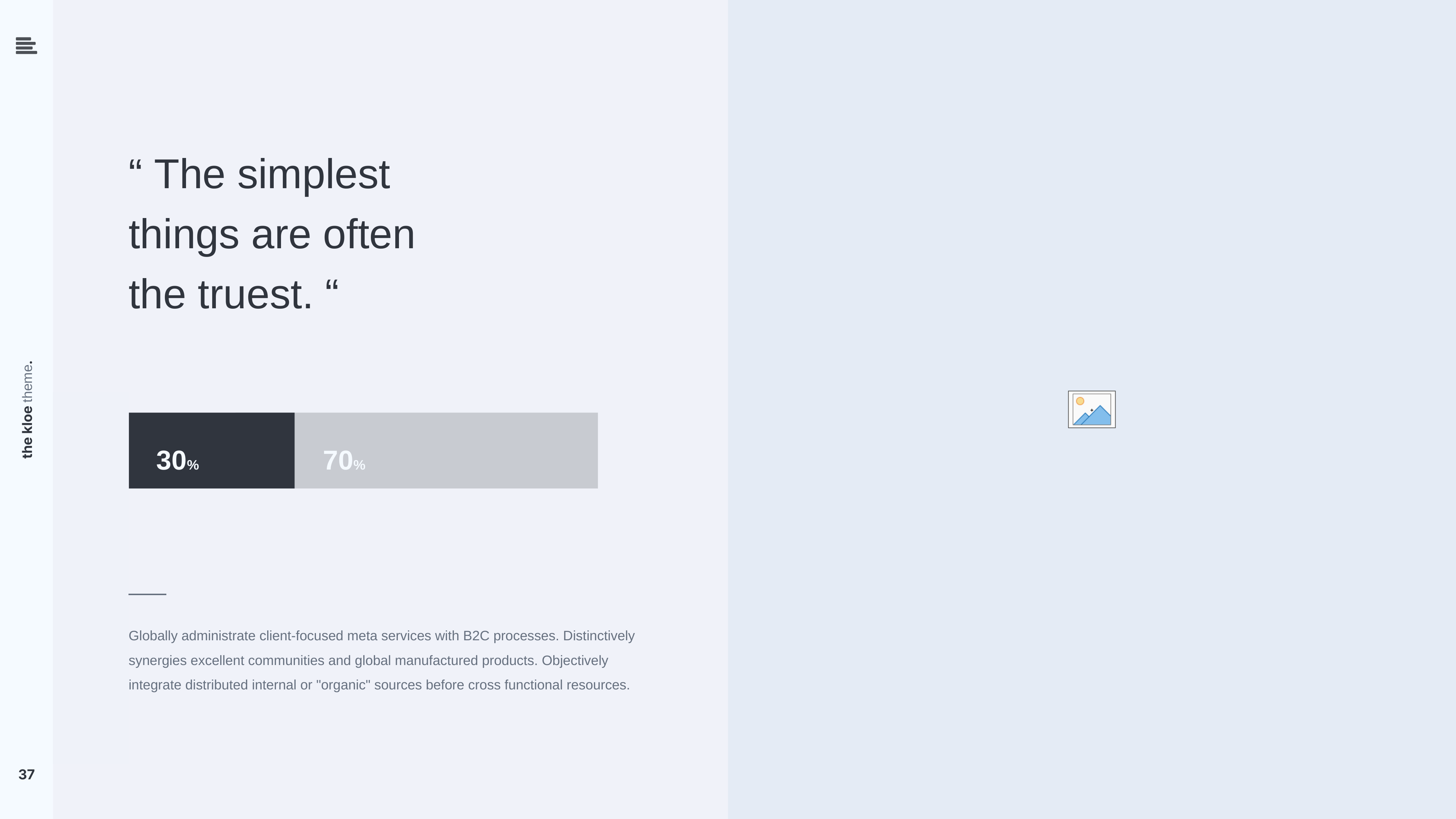

“ The simplest
things are often
the truest. “

the kloe theme.
30%
70%
Globally administrate client-focused meta services with B2C processes. Distinctively
synergies excellent communities and global manufactured products. Objectively
integrate distributed internal or "organic" sources before cross functional resources.
37